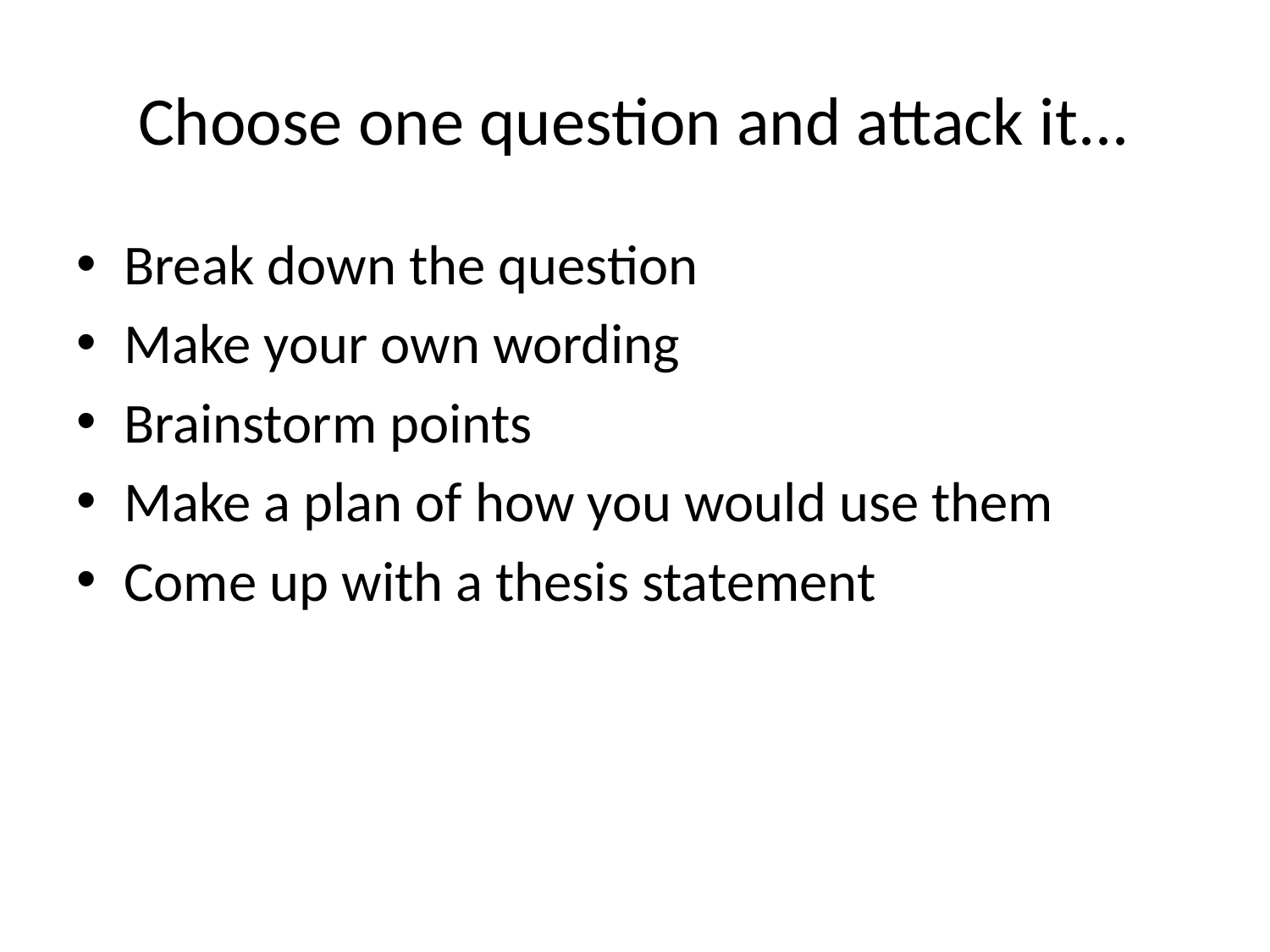

# Choose one question and attack it...
Break down the question
Make your own wording
Brainstorm points
Make a plan of how you would use them
Come up with a thesis statement